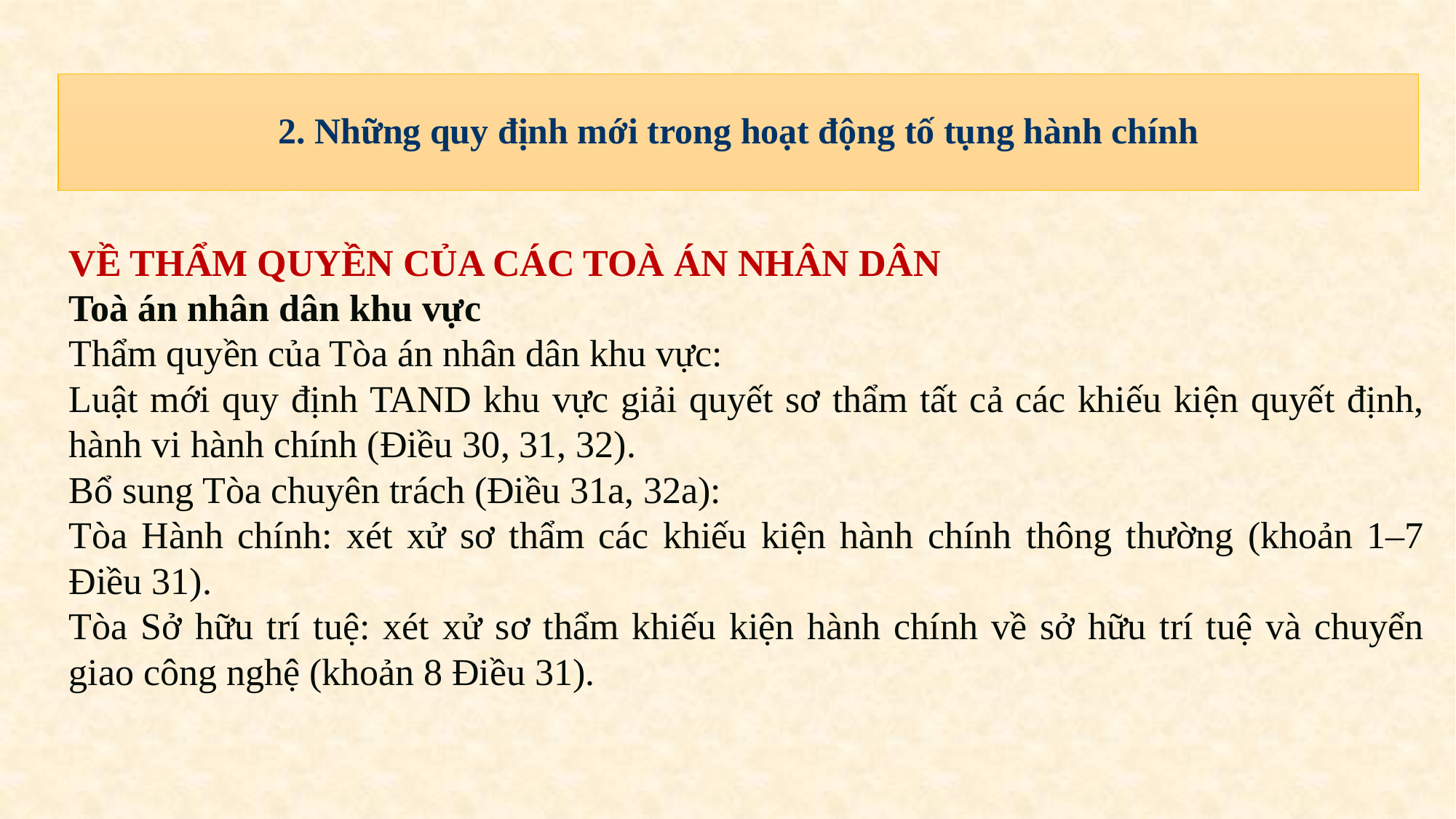

# 2. Những quy định mới trong hoạt động tố tụng hành chính

VỀ THẨM QUYỀN CỦA CÁC TOÀ ÁN NHÂN DÂN
Toà án nhân dân khu vực
Thẩm quyền của Tòa án nhân dân khu vực:
Luật mới quy định TAND khu vực giải quyết sơ thẩm tất cả các khiếu kiện quyết định, hành vi hành chính (Điều 30, 31, 32).
Bổ sung Tòa chuyên trách (Điều 31a, 32a):
Tòa Hành chính: xét xử sơ thẩm các khiếu kiện hành chính thông thường (khoản 1–7 Điều 31).
Tòa Sở hữu trí tuệ: xét xử sơ thẩm khiếu kiện hành chính về sở hữu trí tuệ và chuyển giao công nghệ (khoản 8 Điều 31).